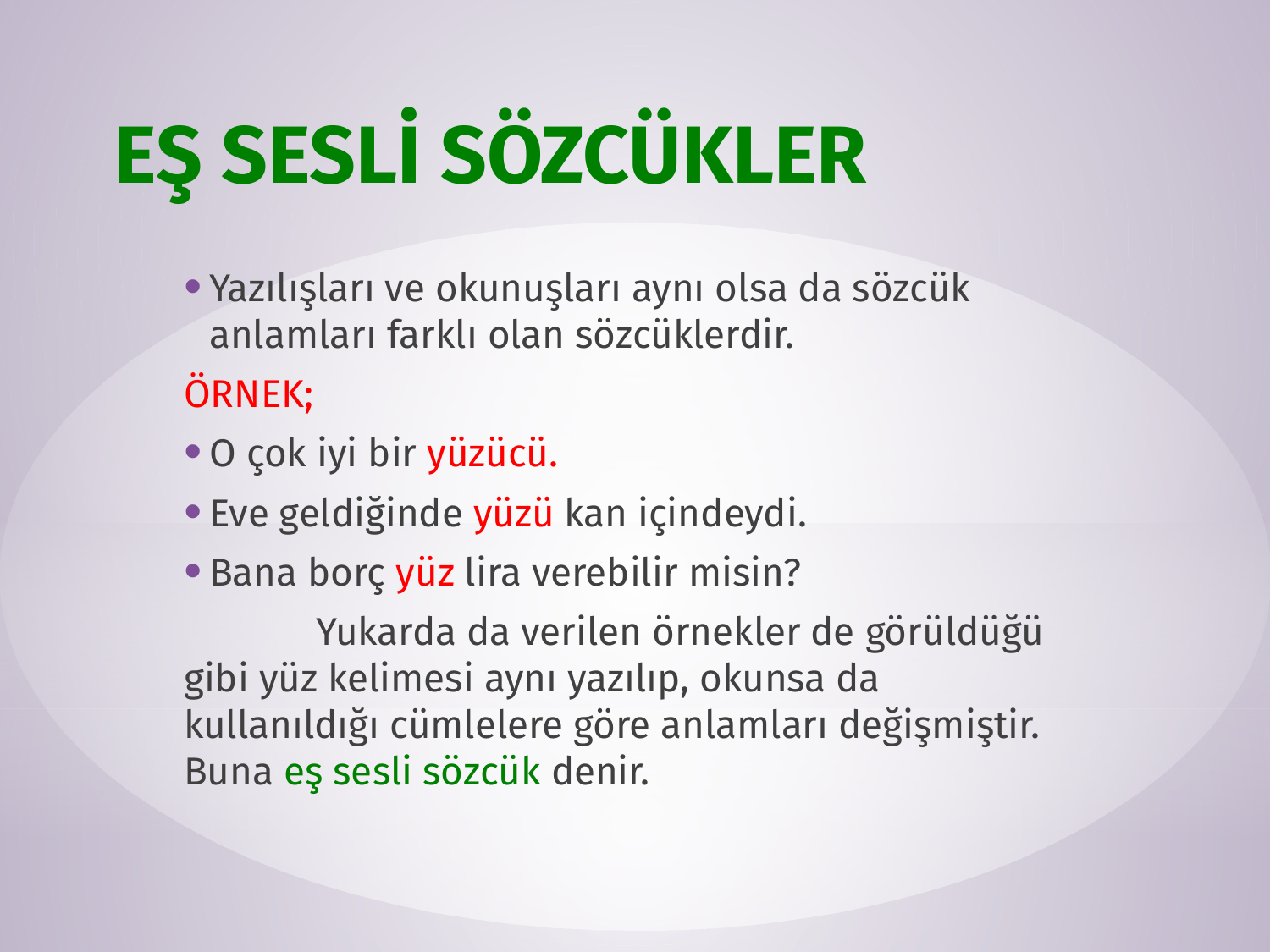

# EŞ SESLİ SÖZCÜKLER
Yazılışları ve okunuşları aynı olsa da sözcük anlamları farklı olan sözcüklerdir.
ÖRNEK;
O çok iyi bir yüzücü.
Eve geldiğinde yüzü kan içindeydi.
Bana borç yüz lira verebilir misin?
             Yukarda da verilen örnekler de görüldüğü gibi yüz kelimesi aynı yazılıp, okunsa da kullanıldığı cümlelere göre anlamları değişmiştir. Buna eş sesli sözcük denir.